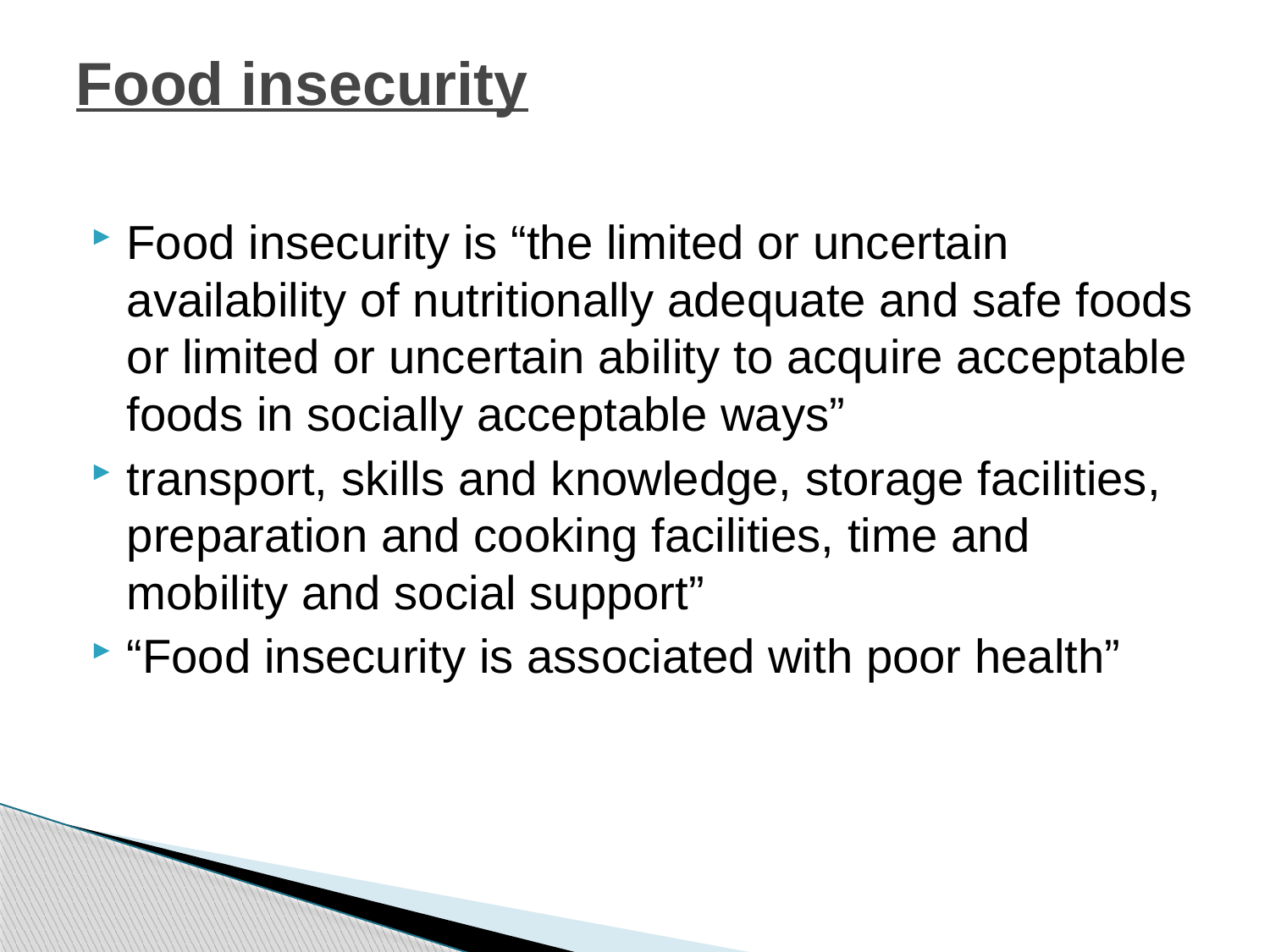

# Food insecurity
Food insecurity is “the limited or uncertain availability of nutritionally adequate and safe foods or limited or uncertain ability to acquire acceptable foods in socially acceptable ways”
transport, skills and knowledge, storage facilities, preparation and cooking facilities, time and mobility and social support”
“Food insecurity is associated with poor health”